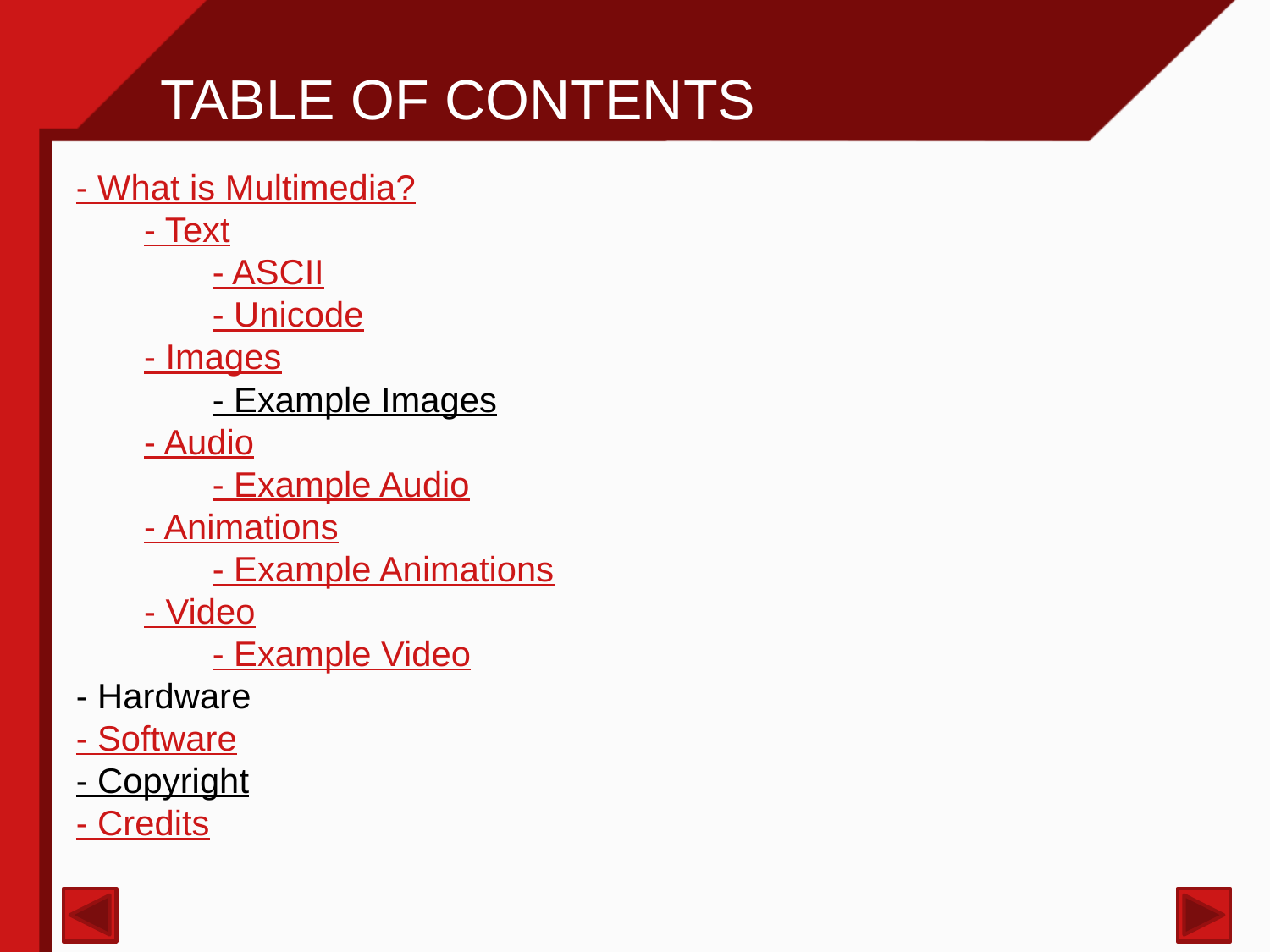

# Table of Contents

- What is Multimedia?
       - Text
              - ASCII
              - Unicode
       - Images
              - Example Images
       - Audio
              - Example Audio
       - Animations
              - Example Animations
       - Video
              - Example Video
- Hardware
- Software
- Copyright
- Credits